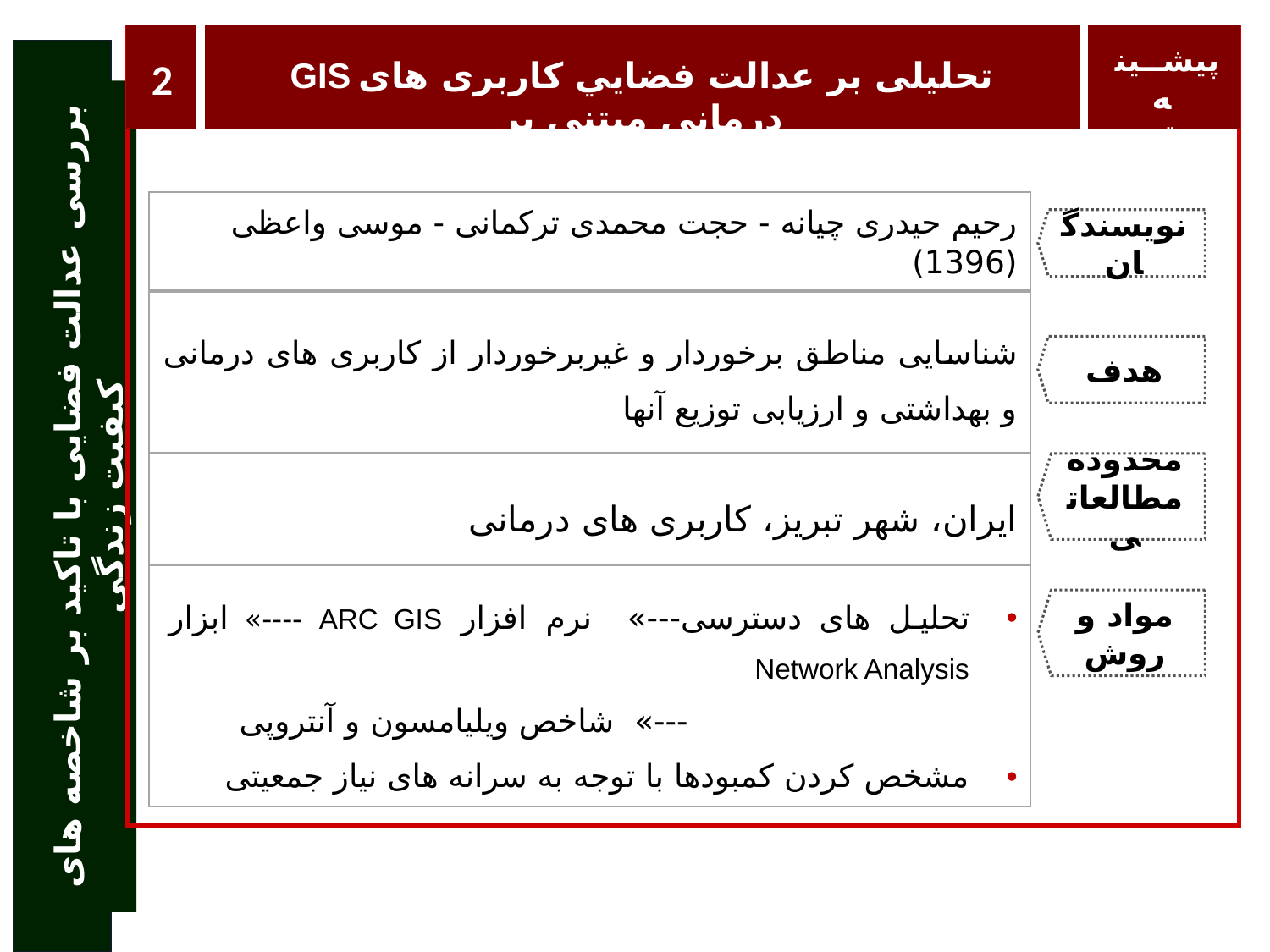

پیشــینه
تحقیق

بررسی عدالت فضایی با تاکید بر شاخصه های کیفیت زندگی
2
GIS تحلیلی بر عدالت فضایي کاربری های درمانی مبتنی بر
| رحیم حیدری چیانه - حجت محمدی ترکمانی - موسی واعظی (1396) |
| --- |
| شناسایی مناطق برخوردار و غیربرخوردار از کاربری های درمانی و بهداشتی و ارزیابی توزیع آنها |
| ایران، شهر تبریز، کاربری های درمانی |
| تحلیل های دسترسی---» نرم افزار ARC GIS ----» ابزار Network Analysis ---» شاخص ویلیامسون و آنتروپی مشخص کردن کمبودها با توجه به سرانه های نیاز جمعیتی |
نویسندگان
هدف
محدوده مطالعاتی
مواد و روش